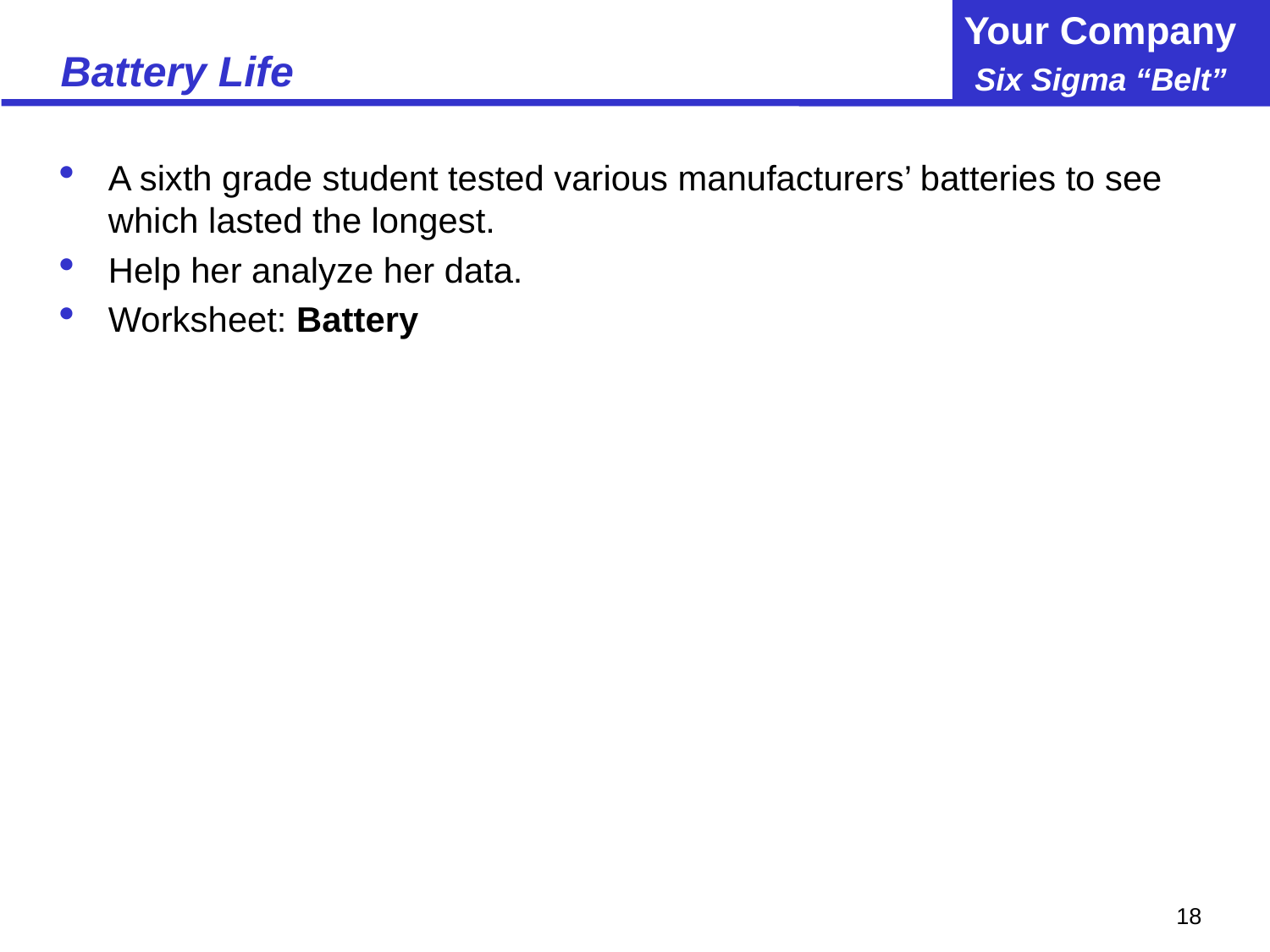

# Battery Life
A sixth grade student tested various manufacturers’ batteries to see which lasted the longest.
Help her analyze her data.
Worksheet: Battery